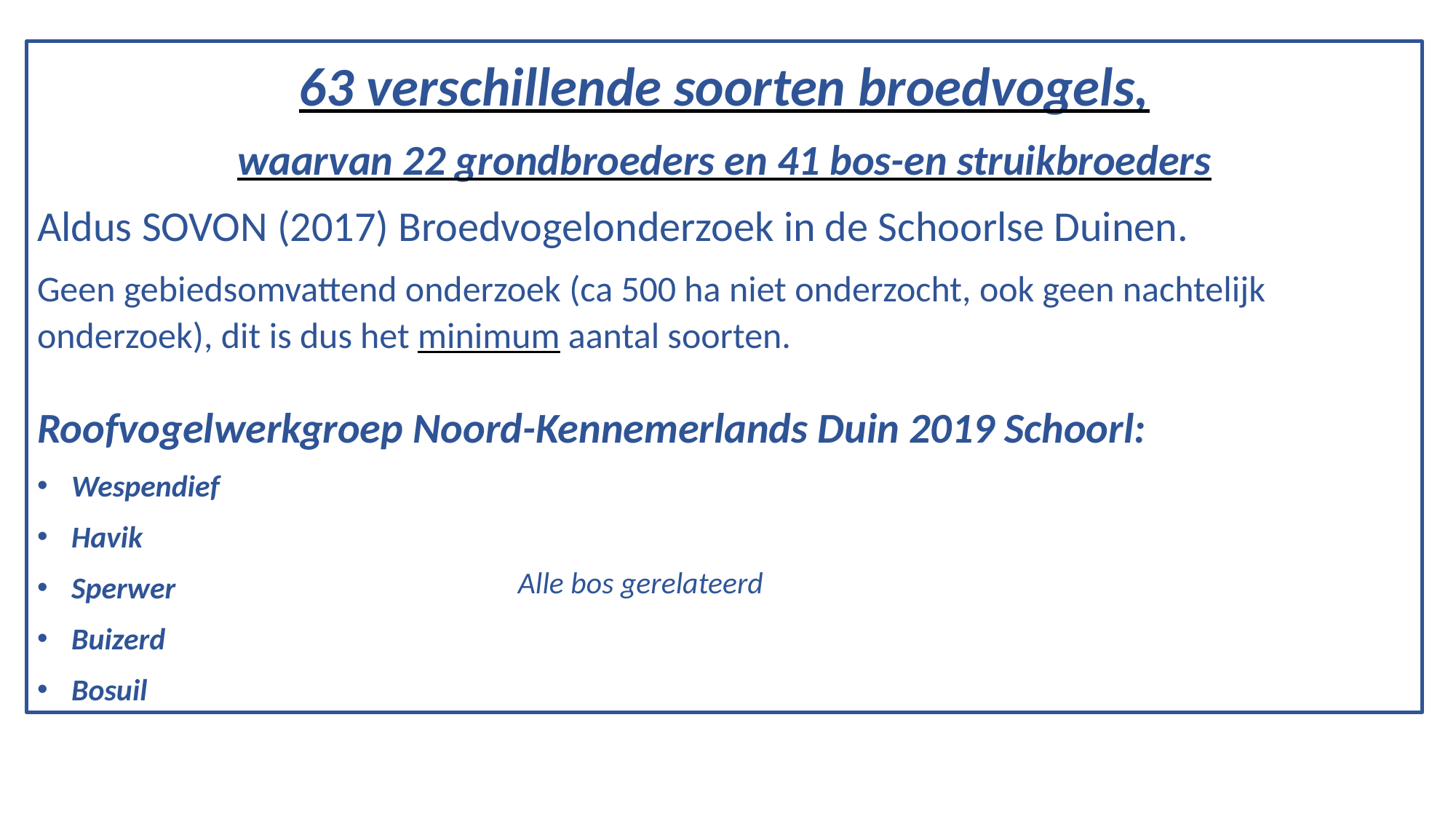

63 verschillende soorten broedvogels,
waarvan 22 grondbroeders en 41 bos-en struikbroeders
Aldus SOVON (2017) Broedvogelonderzoek in de Schoorlse Duinen.
Geen gebiedsomvattend onderzoek (ca 500 ha niet onderzocht, ook geen nachtelijk onderzoek), dit is dus het minimum aantal soorten.

Roofvogelwerkgroep Noord-Kennemerlands Duin 2019 Schoorl:
Wespendief
Havik
Sperwer
Buizerd
Bosuil
Alle bos gerelateerd